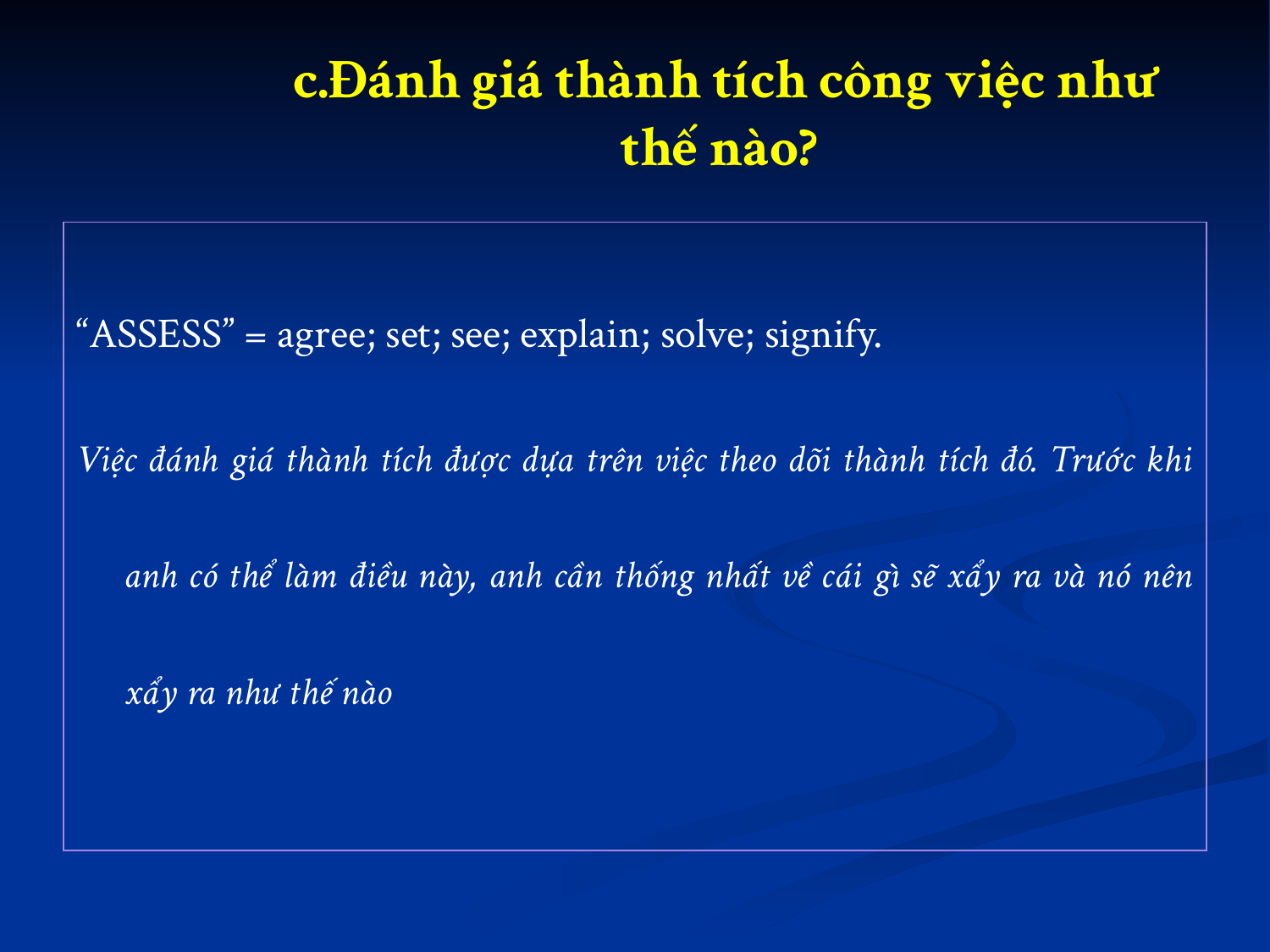

# c.Đánh giá thành tích công việc như thế nào?
“ASSESS” = agree; set; see; explain; solve; signify.
Việc đánh giá thành tích được dựa trên việc theo dõi thành tích đó. Trước khi anh có thể làm điều này, anh cần thống nhất về cái gì sẽ xẩy ra và nó nên xẩy ra như thế nào